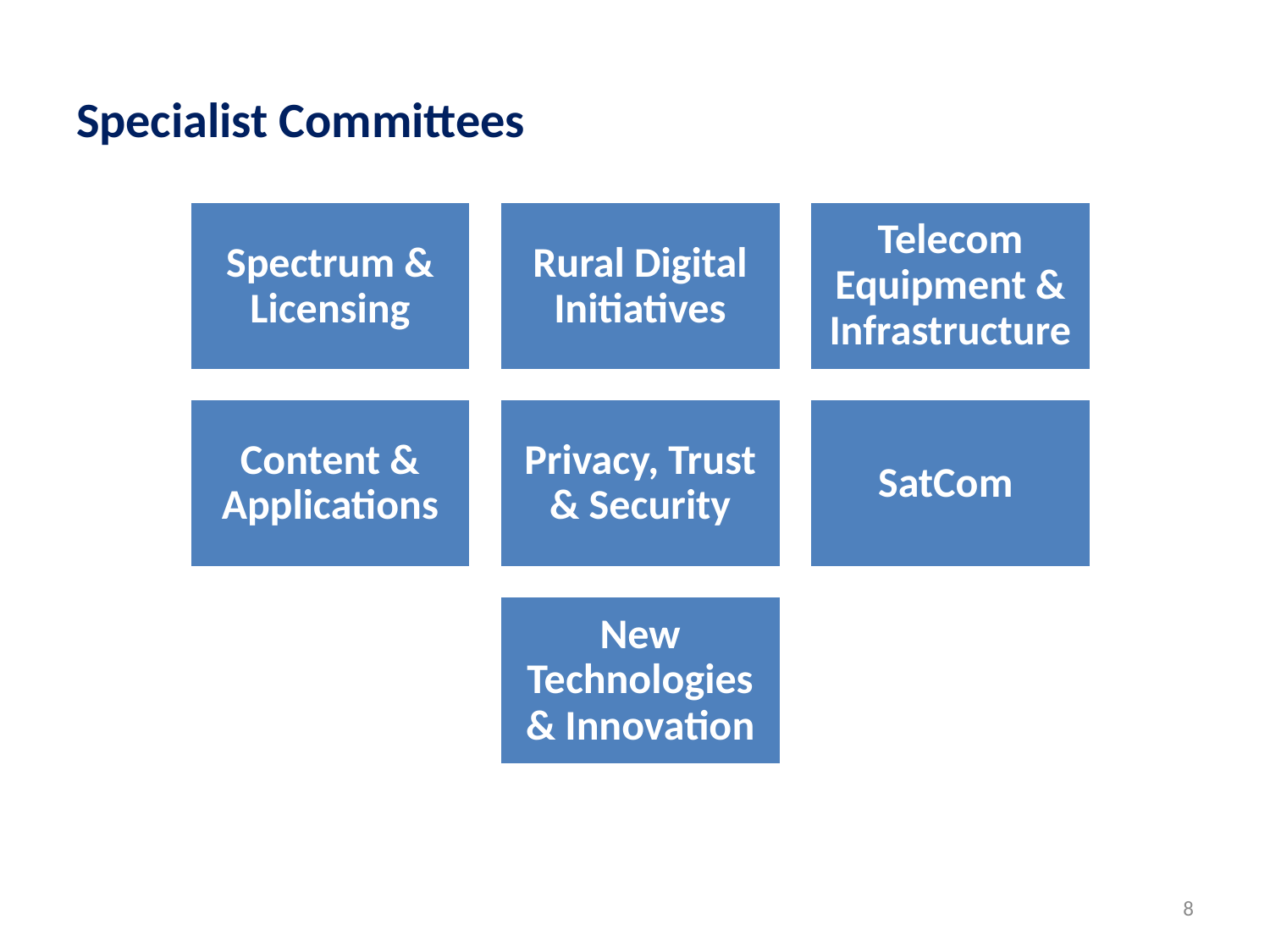

# Specialist Committees
Spectrum & Licensing
Rural Digital Initiatives
Telecom Equipment & Infrastructure
Content & Applications
Privacy, Trust & Security
SatCom
New Technologies & Innovation
8